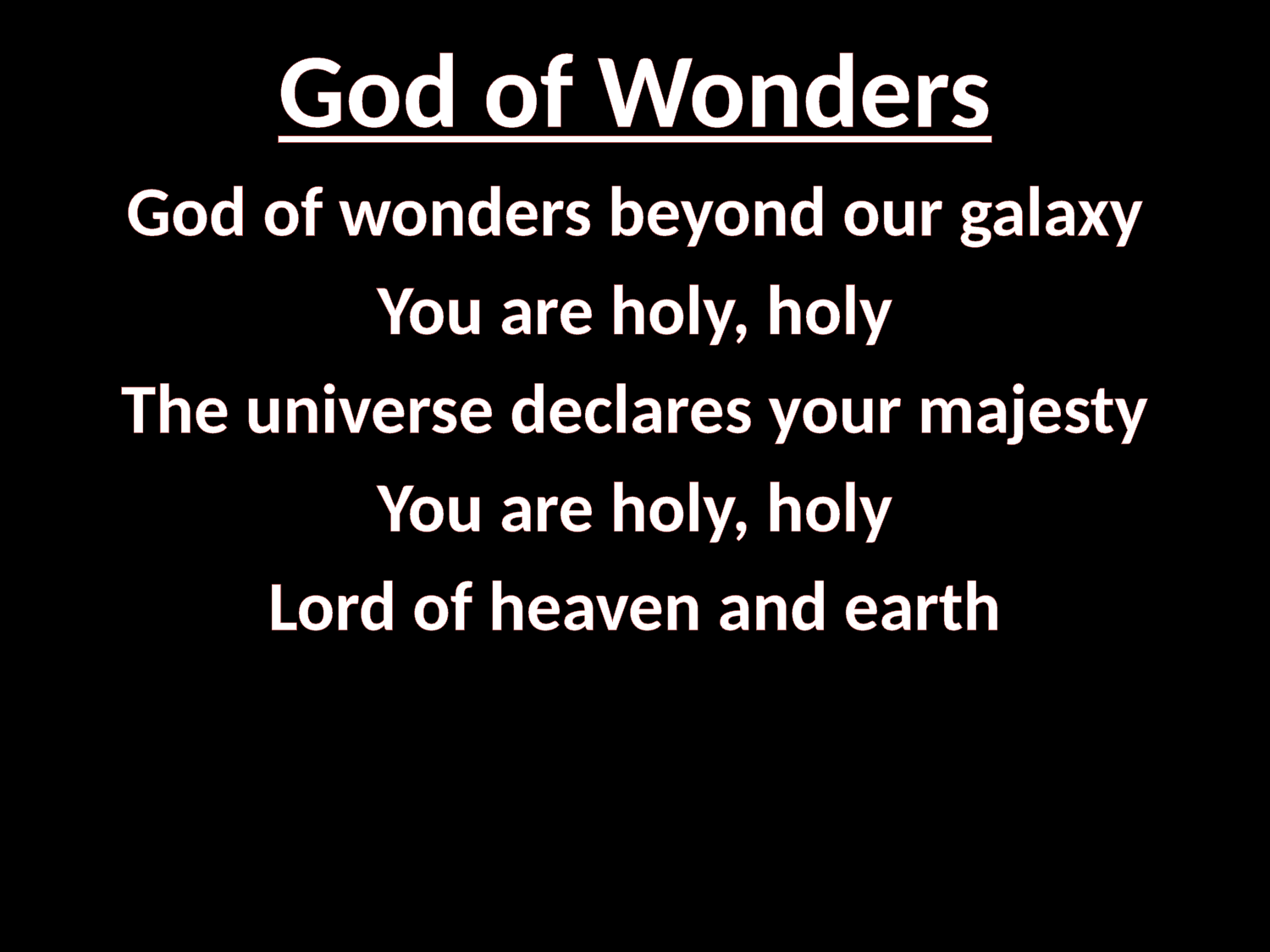

# God of Wonders
God of wonders beyond our galaxy
You are holy, holy
The universe declares your majesty
You are holy, holy
Lord of heaven and earth